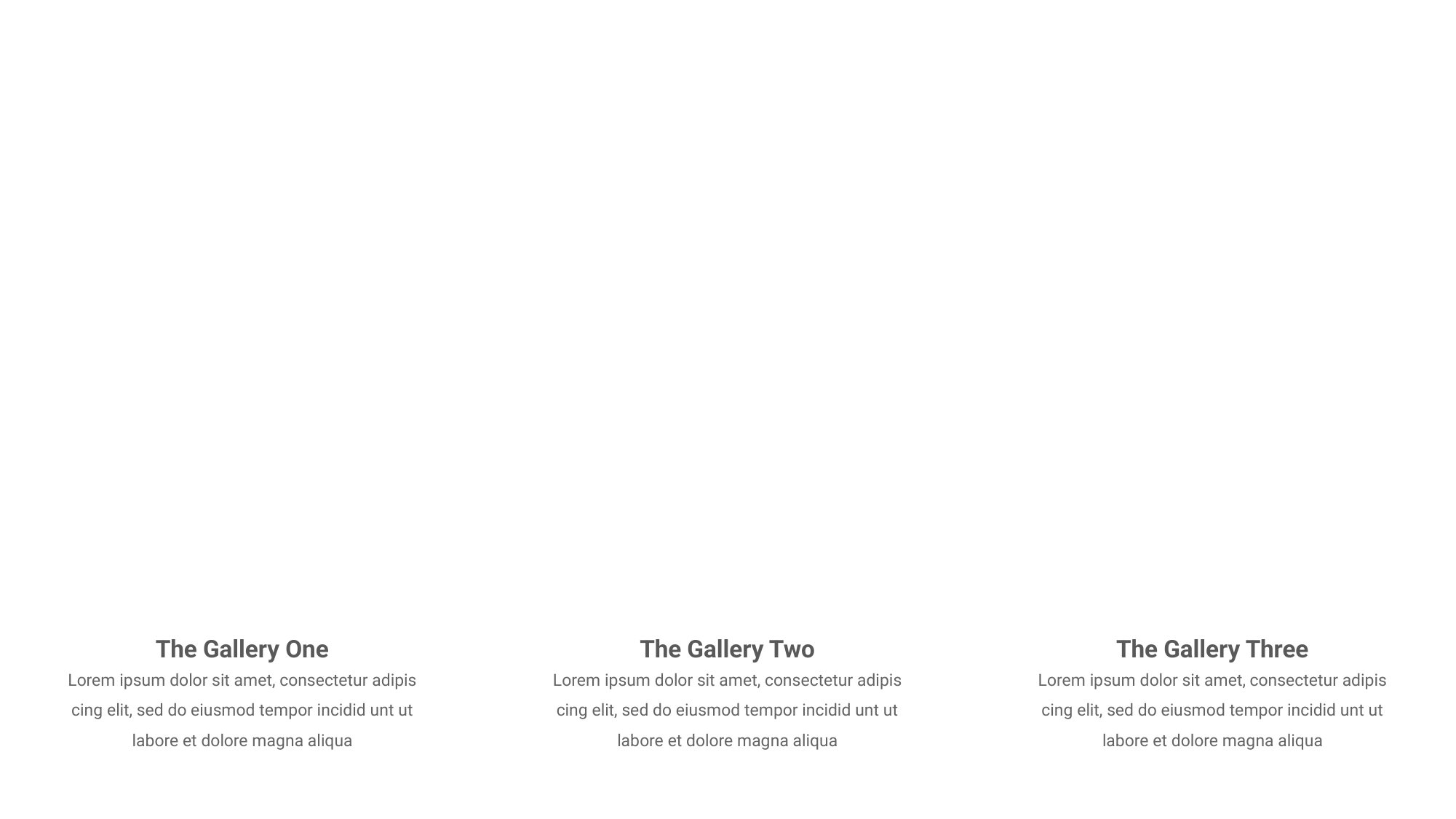

The Gallery One
The Gallery Two
The Gallery Three
Lorem ipsum dolor sit amet, consectetur adipis cing elit, sed do eiusmod tempor incidid unt ut labore et dolore magna aliqua
Lorem ipsum dolor sit amet, consectetur adipis cing elit, sed do eiusmod tempor incidid unt ut labore et dolore magna aliqua
Lorem ipsum dolor sit amet, consectetur adipis cing elit, sed do eiusmod tempor incidid unt ut labore et dolore magna aliqua